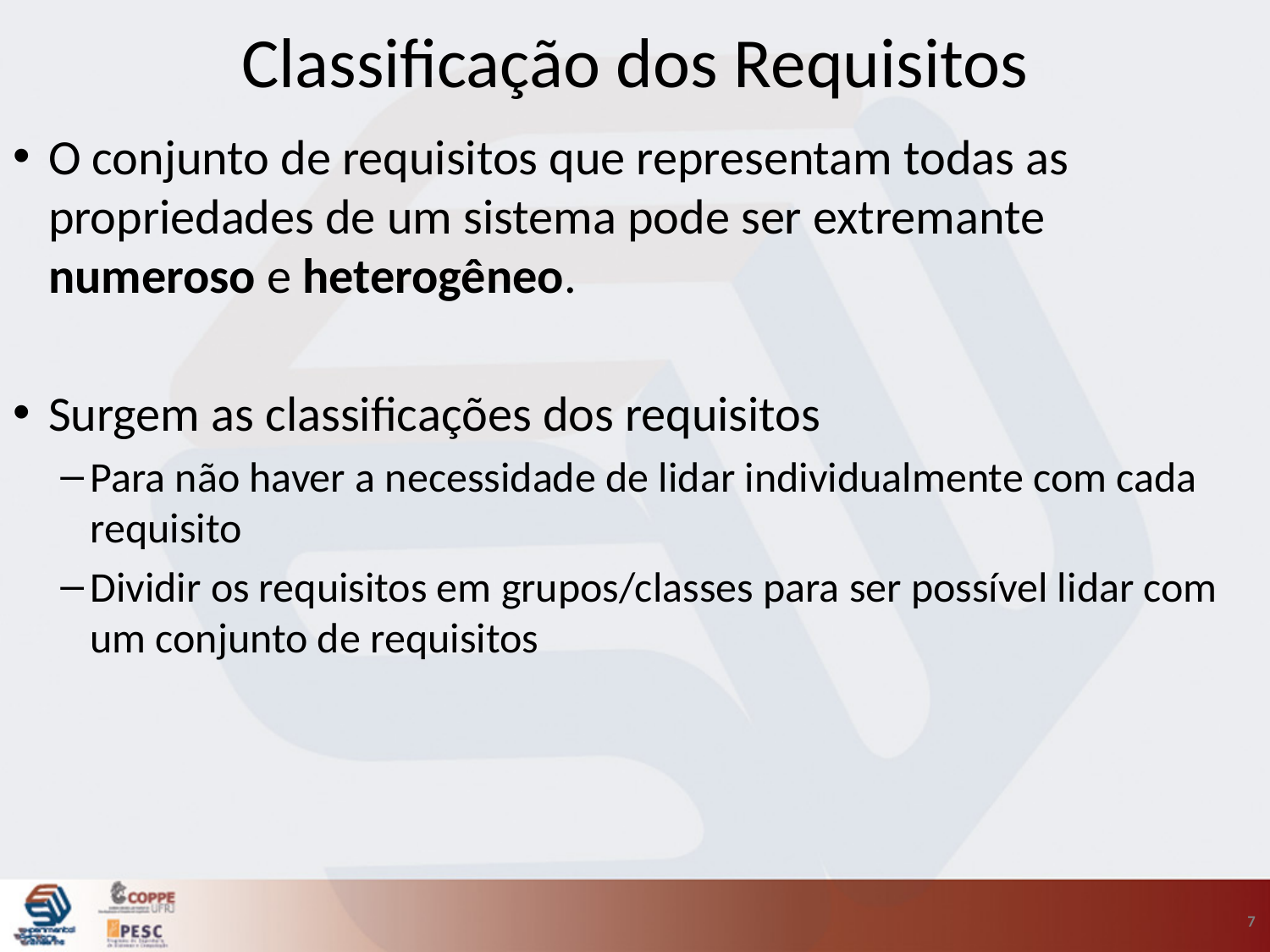

# Classificação dos Requisitos
O conjunto de requisitos que representam todas as propriedades de um sistema pode ser extremante numeroso e heterogêneo.

Surgem as classificações dos requisitos
Para não haver a necessidade de lidar individualmente com cada requisito
Dividir os requisitos em grupos/classes para ser possível lidar com um conjunto de requisitos